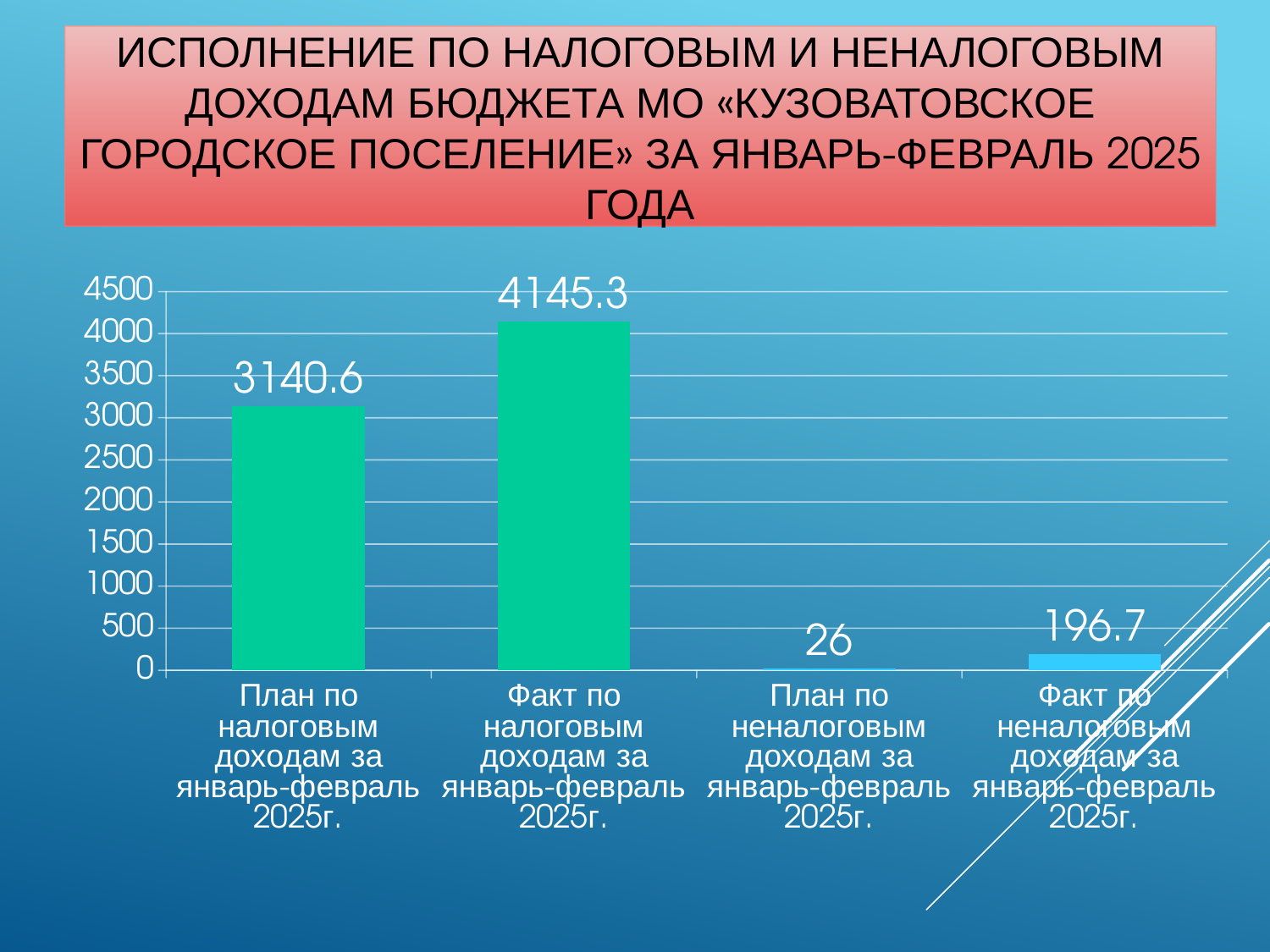

# Исполнение по налоговым и неналоговым доходам бюджета МО «Кузоватовское городское поселение» за январь-февраль 2025 года

### Chart

| Category | Столбец1 |
|---|---|
| План по налоговым доходам за январь-февраль 2025г. | 3140.6 |
| Факт по налоговым доходам за январь-февраль 2025г. | 4145.3 |
| План по неналоговым доходам за январь-февраль 2025г. | 26.0 |
| Факт по неналоговым доходам за январь-февраль 2025г. | 196.7 |